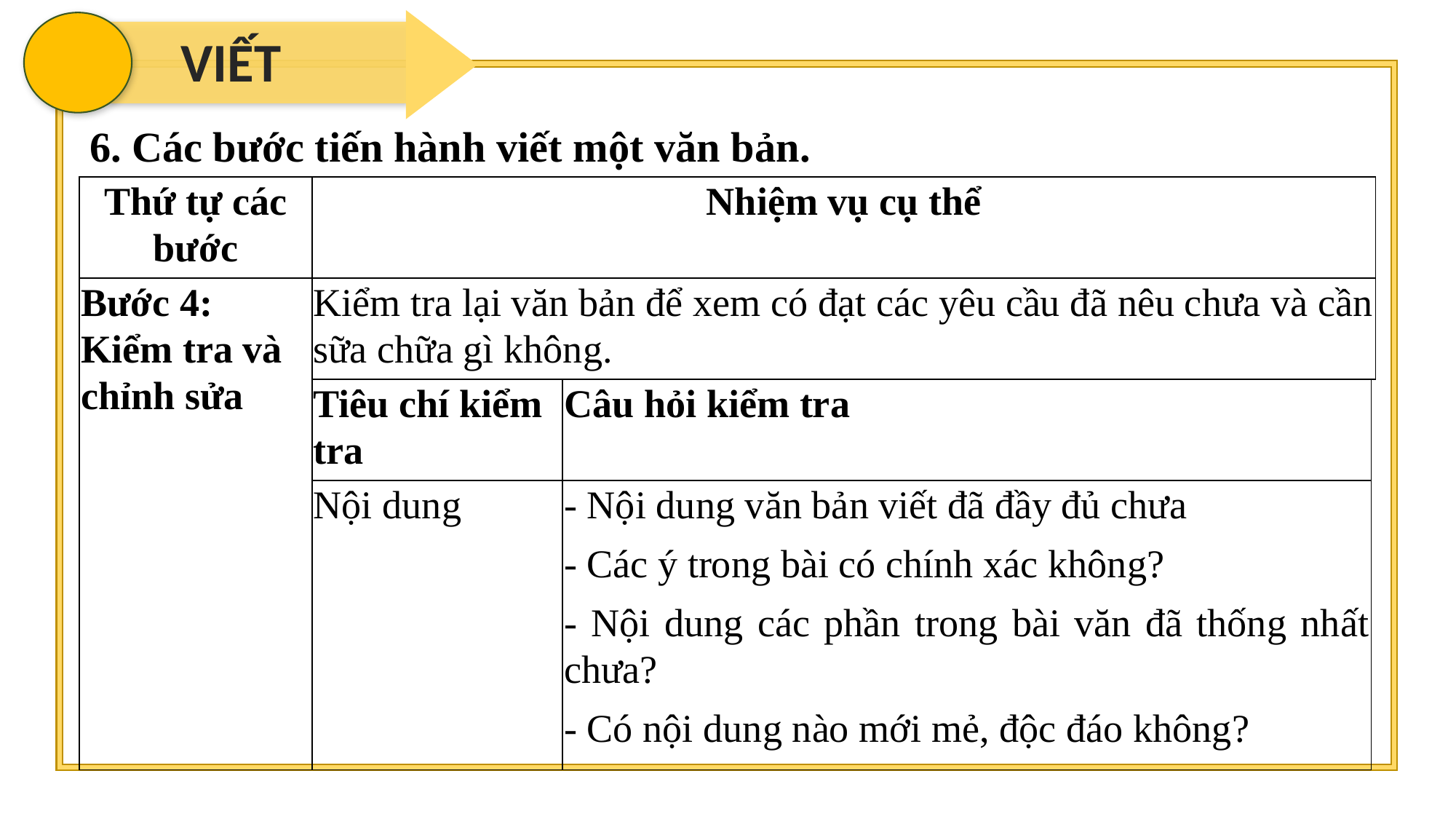

VIẾT

6. Các bước tiến hành viết một văn bản.
| Thứ tự các bước | Nhiệm vụ cụ thể |  |  |
| --- | --- | --- | --- |
| Bước 4: Kiểm tra và chỉnh sửa | Kiểm tra lại văn bản để xem có đạt các yêu cầu đã nêu chưa và cần sữa chữa gì không. |  |  |
|  | Tiêu chí kiểm tra | Câu hỏi kiểm tra |  |
|  | Nội dung | - Nội dung văn bản viết đã đầy đủ chưa - Các ý trong bài có chính xác không? - Nội dung các phần trong bài văn đã thống nhất chưa? - Có nội dung nào mới mẻ, độc đáo không? |  |